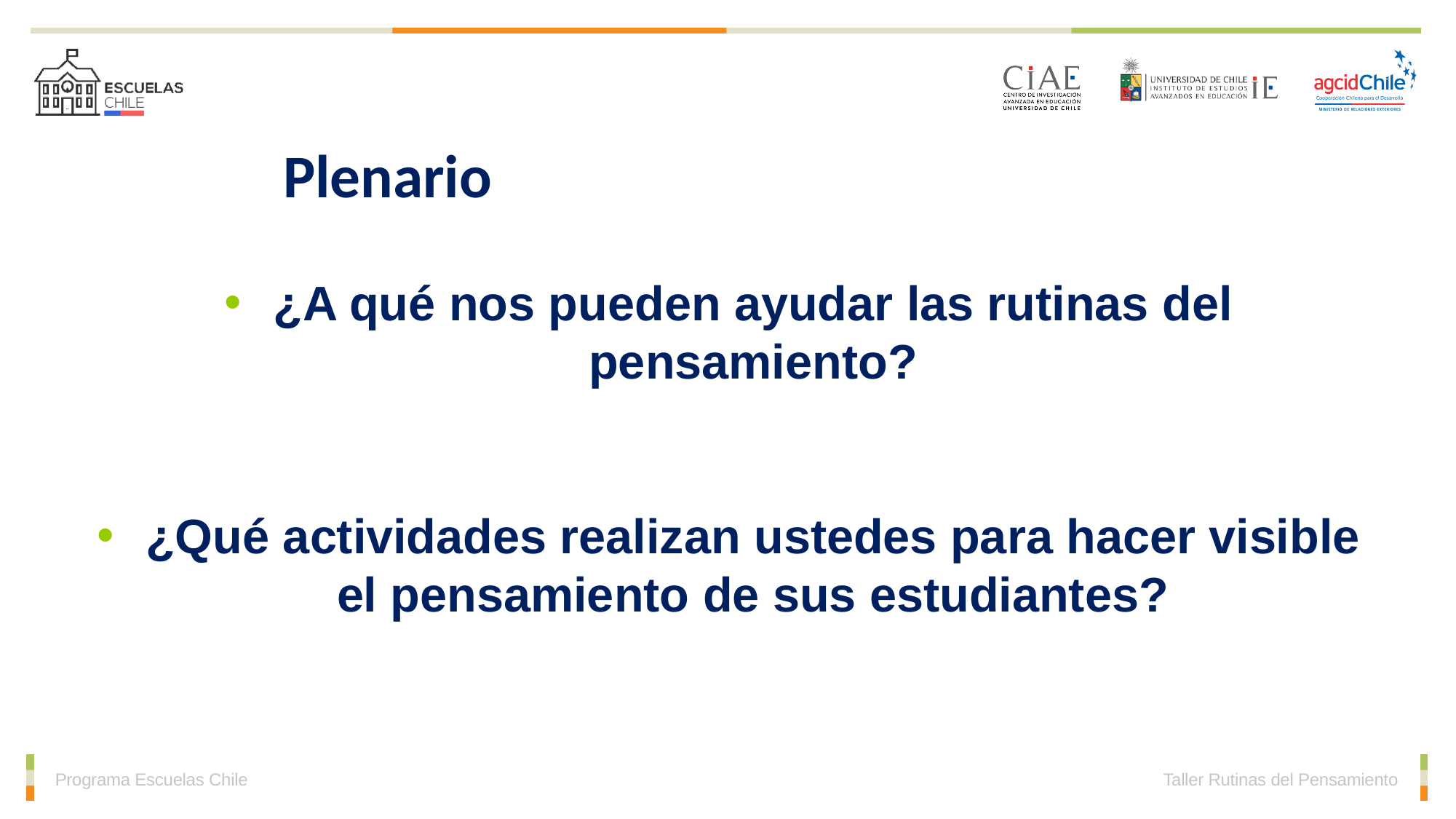

Plenario
¿A qué nos pueden ayudar las rutinas del pensamiento?

¿Qué actividades realizan ustedes para hacer visible el pensamiento de sus estudiantes?